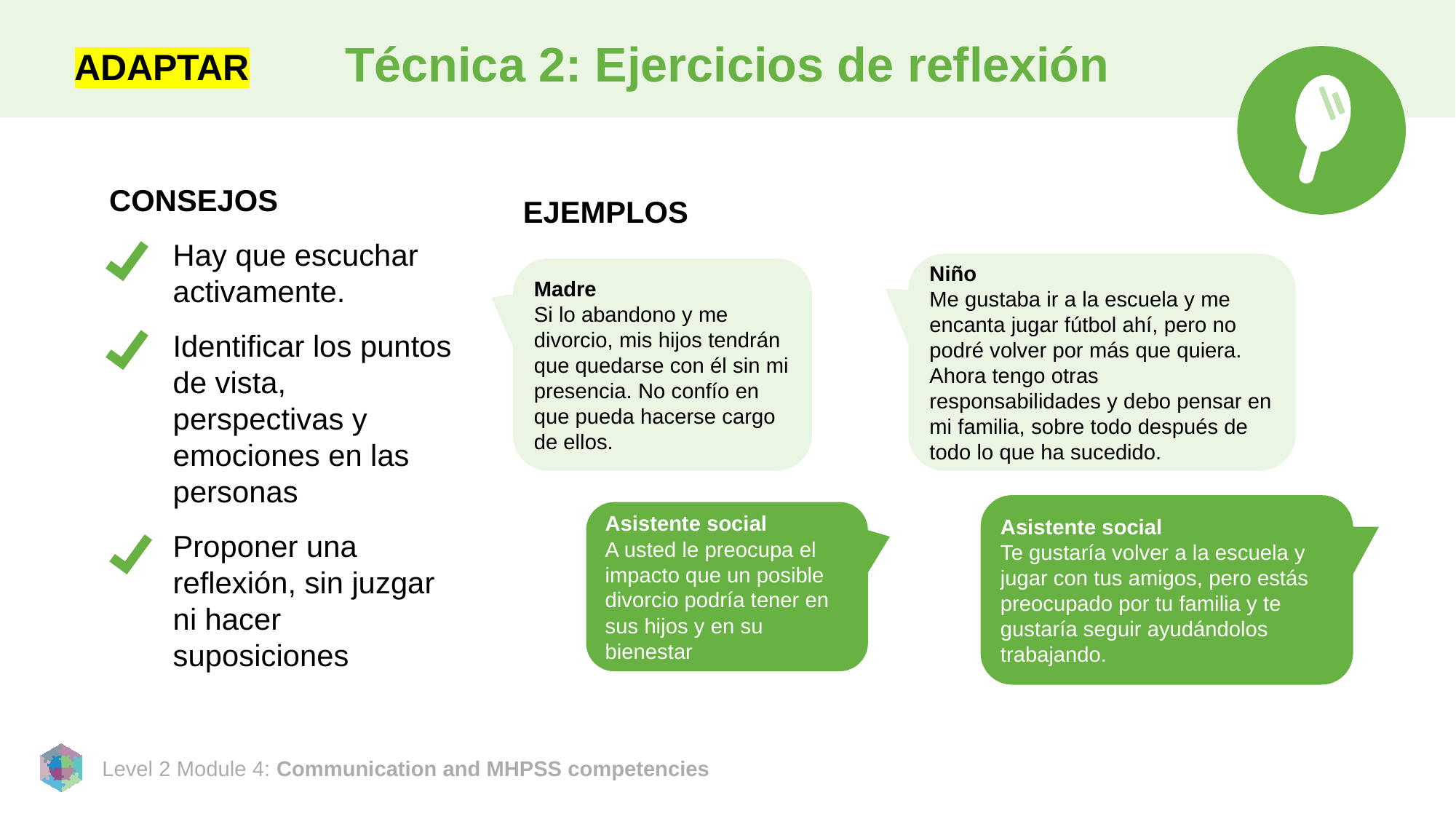

# Técnica 2: Ejercicios de reflexión
ADAPTAR

CONSEJOS
Hay que escuchar activamente.
Identificar los puntos de vista, perspectivas y emociones en las personas
Proponer una reflexión, sin juzgar ni hacer suposiciones
EJEMPLOS

Niño
Me gustaba ir a la escuela y me encanta jugar fútbol ahí, pero no podré volver por más que quiera. Ahora tengo otras responsabilidades y debo pensar en mi familia, sobre todo después de todo lo que ha sucedido.
Madre
Si lo abandono y me divorcio, mis hijos tendrán que quedarse con él sin mi presencia. No confío en que pueda hacerse cargo de ellos.

Asistente social
Te gustaría volver a la escuela y jugar con tus amigos, pero estás preocupado por tu familia y te gustaría seguir ayudándolos trabajando.
Asistente social
A usted le preocupa el impacto que un posible divorcio podría tener en sus hijos y en su bienestar